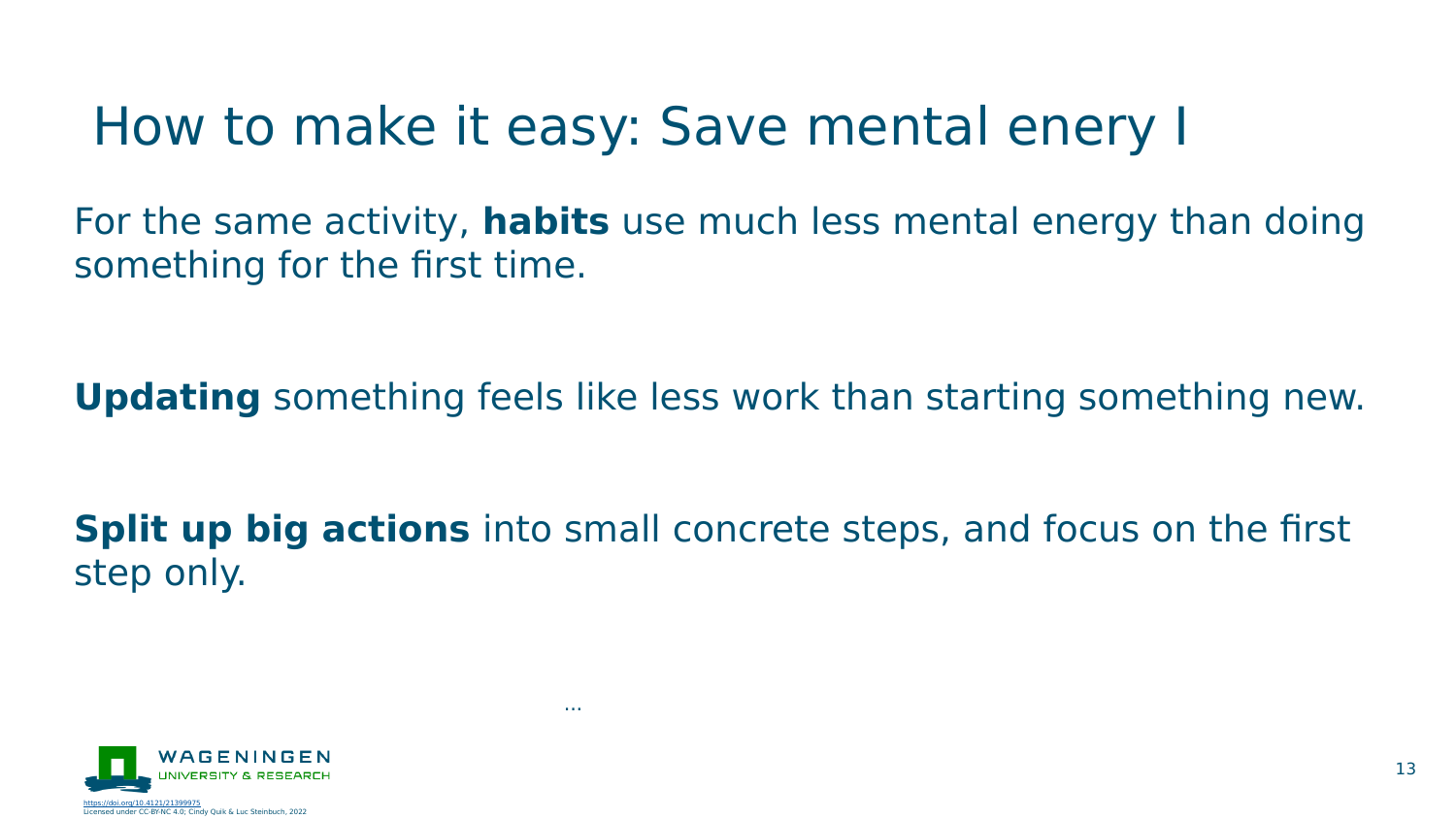

# How to make it easy: Save mental enery I
For the same activity, habits use much less mental energy than doing something for the first time.

Updating something feels like less work than starting something new.

Split up big actions into small concrete steps, and focus on the first step only.

...
13